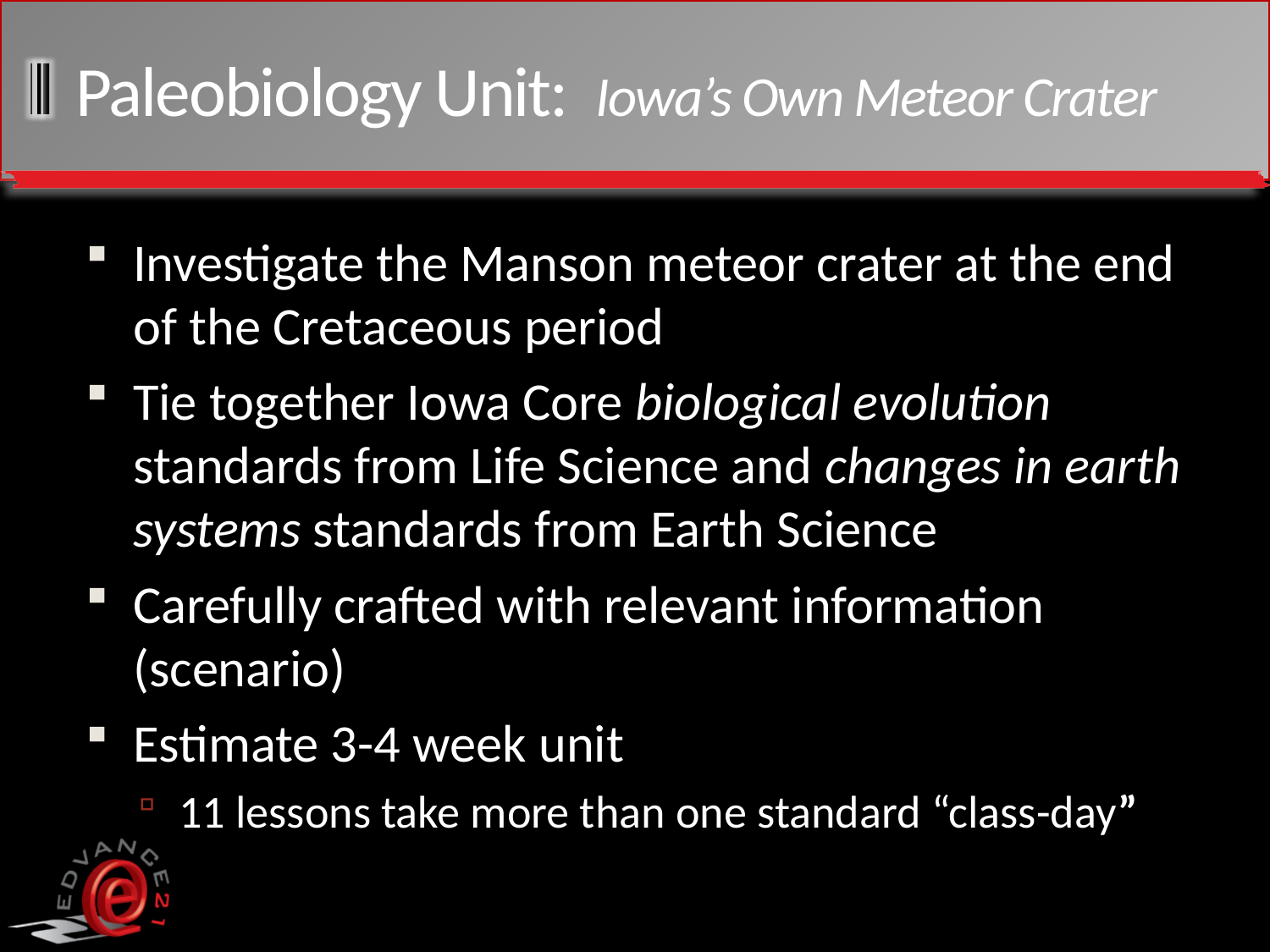

# Paleobiology Unit:  Iowa’s Own Meteor Crater
Investigate the Manson meteor crater at the end of the Cretaceous period
Tie together Iowa Core biological evolution standards from Life Science and changes in earth systems standards from Earth Science
Carefully crafted with relevant information (scenario)
Estimate 3-4 week unit
11 lessons take more than one standard “class-day”